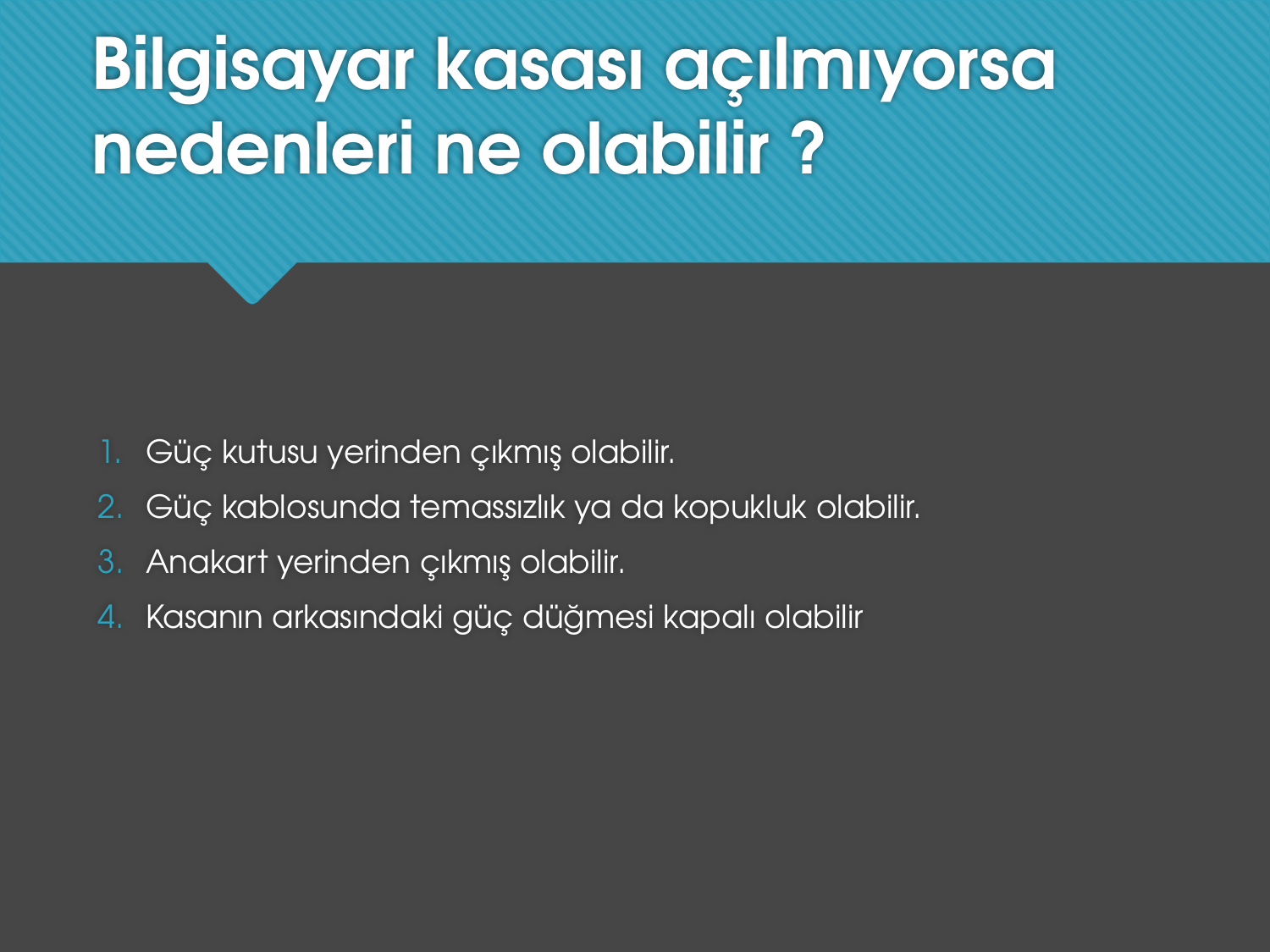

# Bilgisayar kasası açılmıyorsa nedenleri ne olabilir ?
Güç kutusu yerinden çıkmış olabilir.
Güç kablosunda temassızlık ya da kopukluk olabilir.
Anakart yerinden çıkmış olabilir.
Kasanın arkasındaki güç düğmesi kapalı olabilir